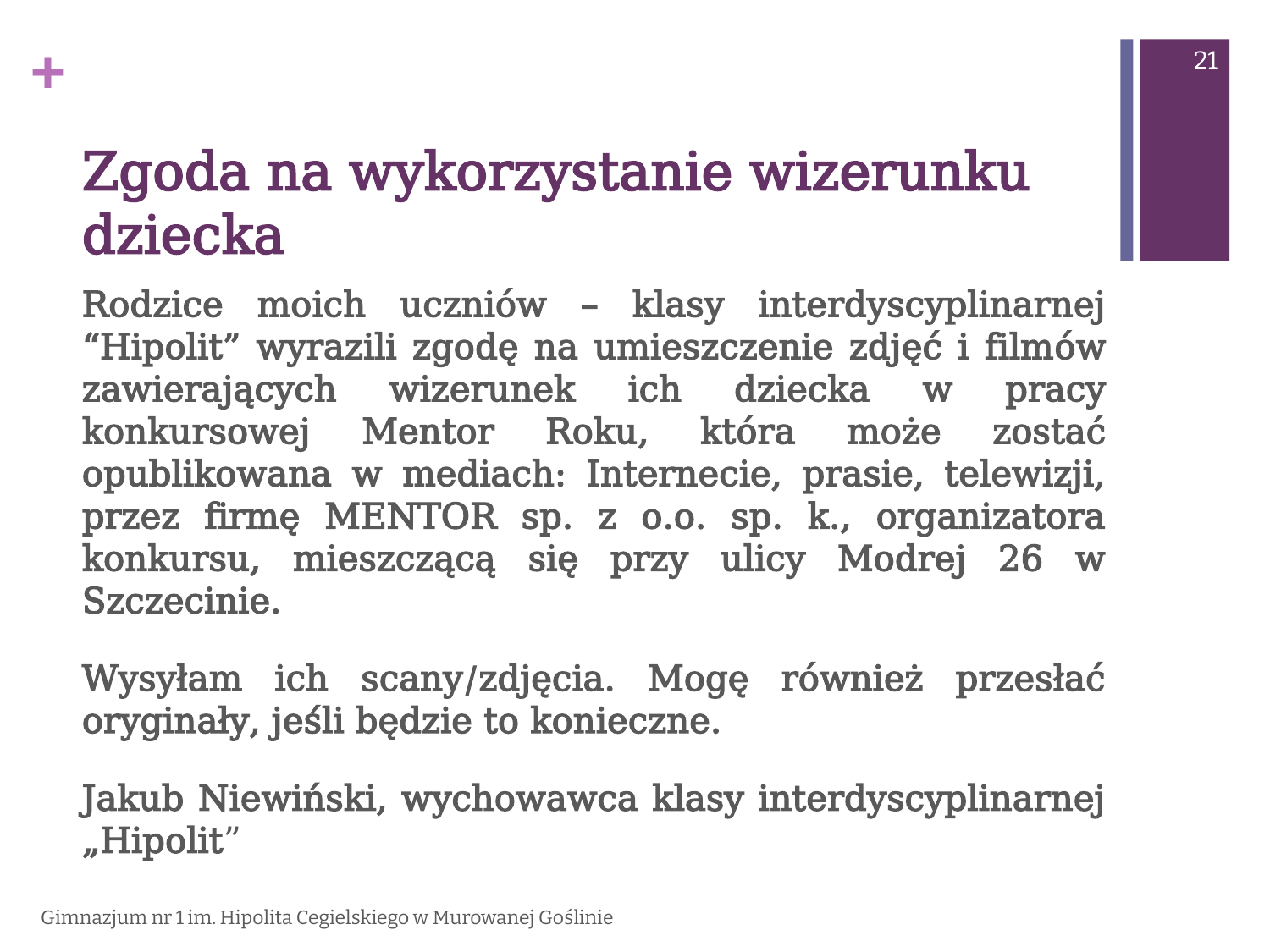

21
# Zgoda na wykorzystanie wizerunku dziecka
Rodzice moich uczniów – klasy interdyscyplinarnej “Hipolit” wyrazili zgodę na umieszczenie zdjęć i filmów zawierających wizerunek ich dziecka w pracy konkursowej Mentor Roku, która może zostać opublikowana w mediach: Internecie, prasie, telewizji, przez firmę MENTOR sp. z o.o. sp. k., organizatora konkursu, mieszczącą się przy ulicy Modrej 26 w Szczecinie.
Wysyłam ich scany/zdjęcia. Mogę również przesłać oryginały, jeśli będzie to konieczne.
Jakub Niewiński, wychowawca klasy interdyscyplinarnej „Hipolit”

Gimnazjum nr 1 im. Hipolita Cegielskiego w Murowanej Goślinie